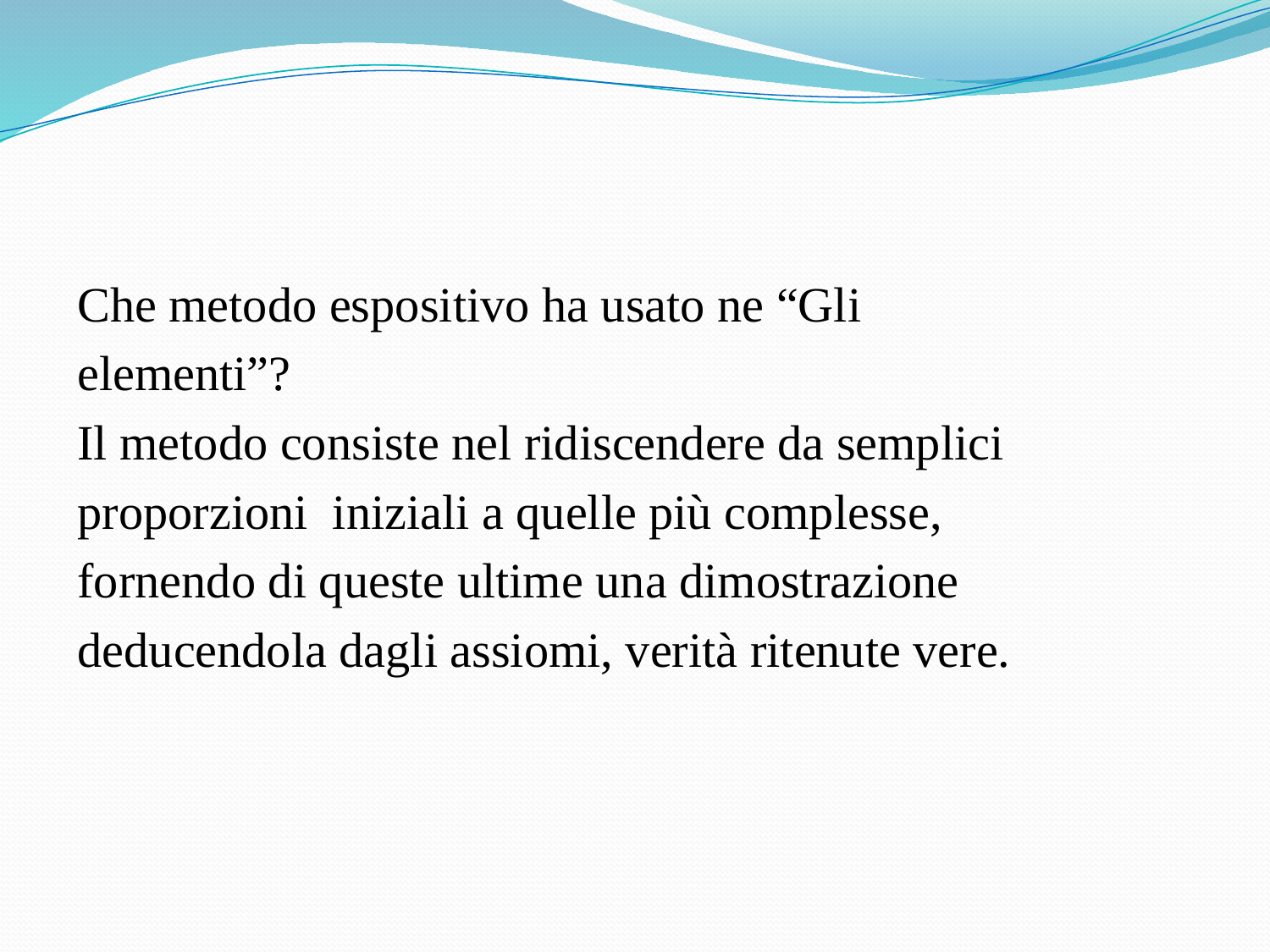

#
Che metodo espositivo ha usato ne “Gli
elementi”?
Il metodo consiste nel ridiscendere da semplici
proporzioni  iniziali a quelle più complesse,
fornendo di queste ultime una dimostrazione
deducendola dagli assiomi, verità ritenute vere.